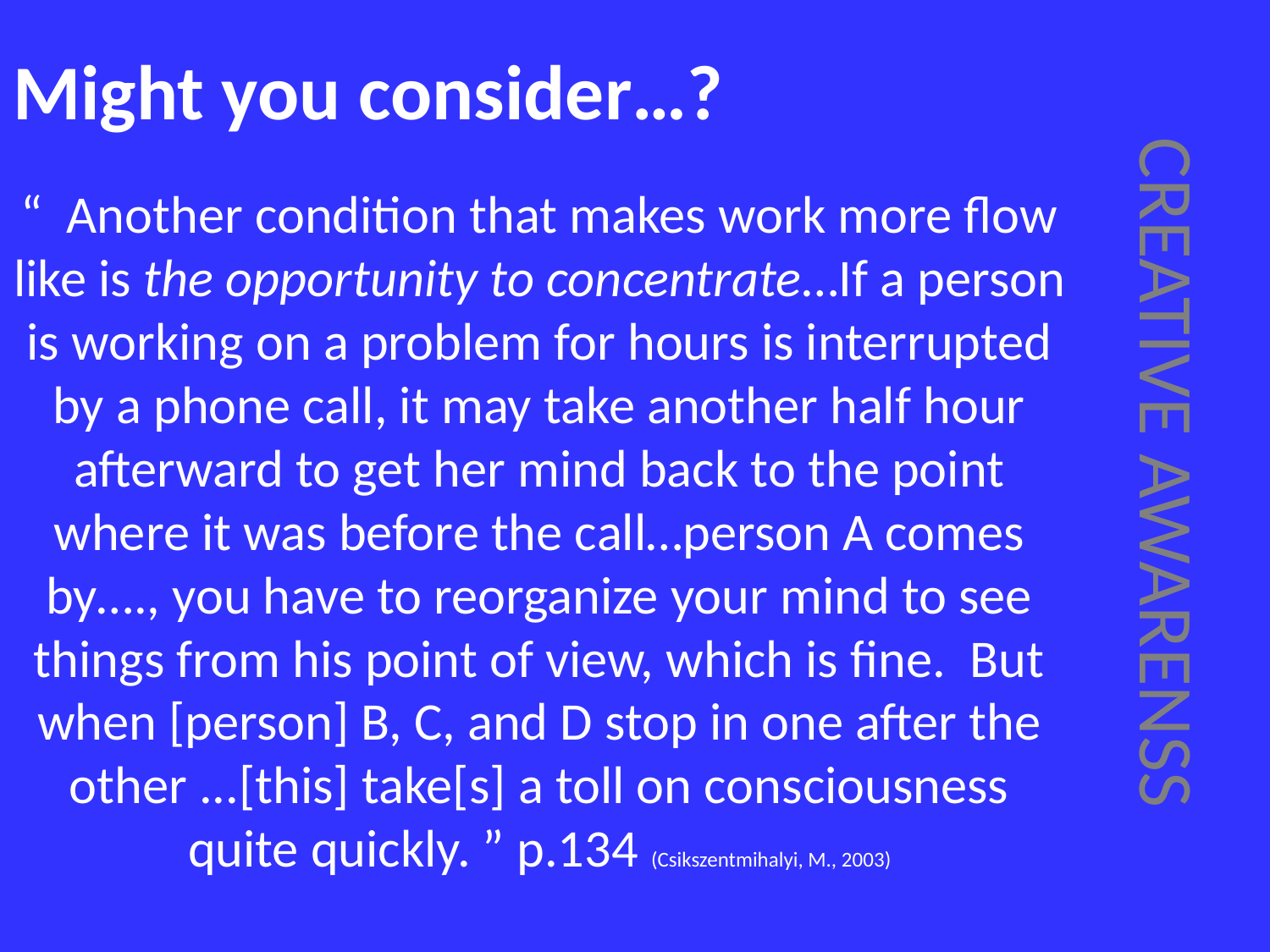

# Might you consider…?
“  Another condition that makes work more flow like is the opportunity to concentrate…If a person is working on a problem for hours is interrupted by a phone call, it may take another half hour afterward to get her mind back to the point where it was before the call…person A comes by…., you have to reorganize your mind to see things from his point of view, which is fine.  But when [person] B, C, and D stop in one after the other ...[this] take[s] a toll on consciousness quite quickly. ” p.134 (Csikszentmihalyi, M., 2003)
CREATIVE AWARENSS